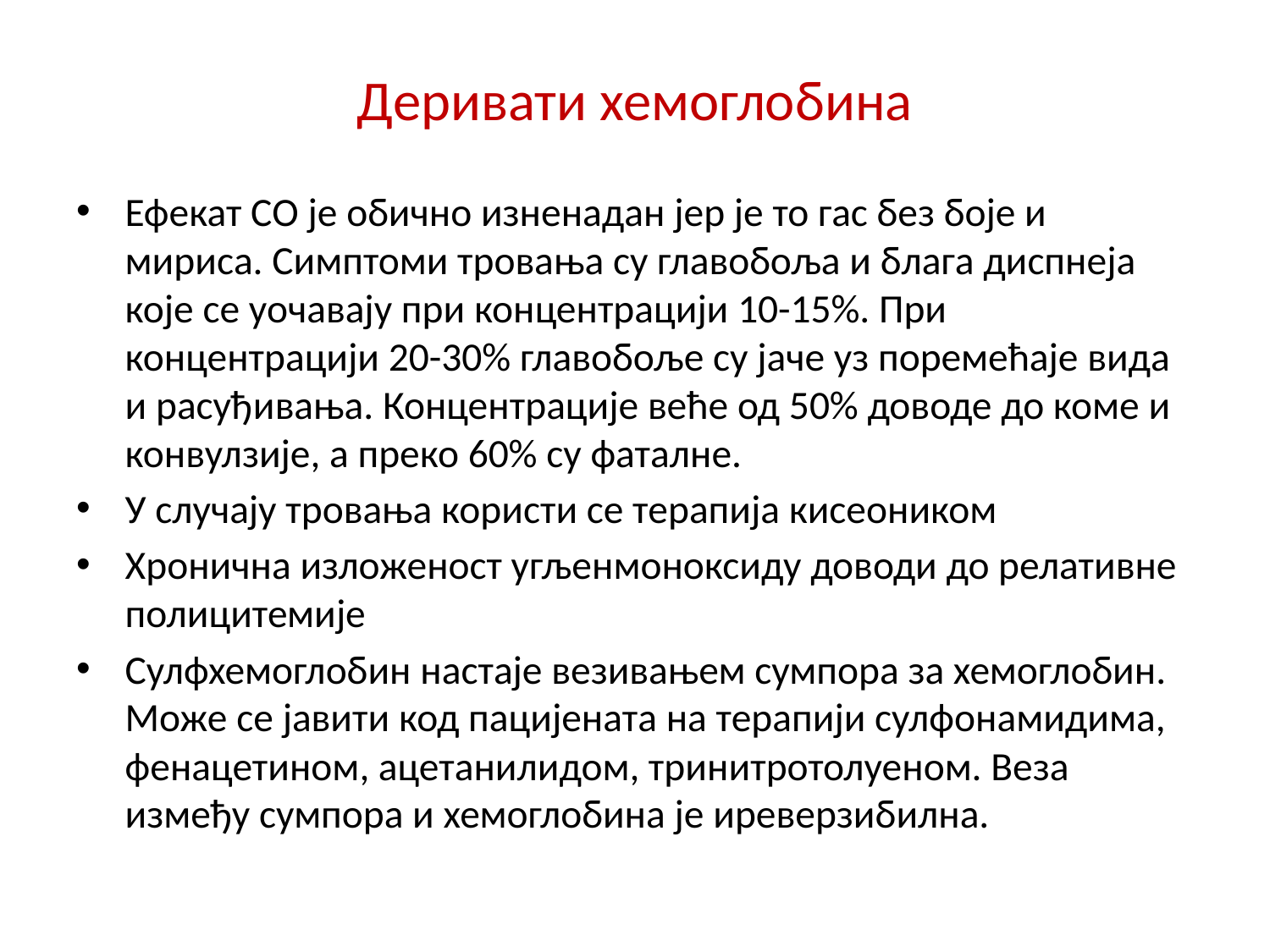

# Деривати хемоглобина
Ефекат СО је обично изненадан јер је то гас без боје и мириса. Симптоми тровања су главобоља и блага диспнеја које се уочавају при концентрацији 10-15%. При концентрацији 20-30% главобоље су јаче уз поремећаје вида и расуђивања. Концентрације веће од 50% доводе до коме и конвулзије, а преко 60% су фаталне.
У случају тровања користи се терапија кисеоником
Хронична изложеност угљенмоноксиду доводи до релативне полицитемије
Сулфхемоглобин настаје везивањем сумпора за хемоглобин. Може се јавити код пацијената на терапији сулфонамидима, фенацетином, ацетанилидом, тринитротолуеном. Веза између сумпора и хемоглобина је иреверзибилна.